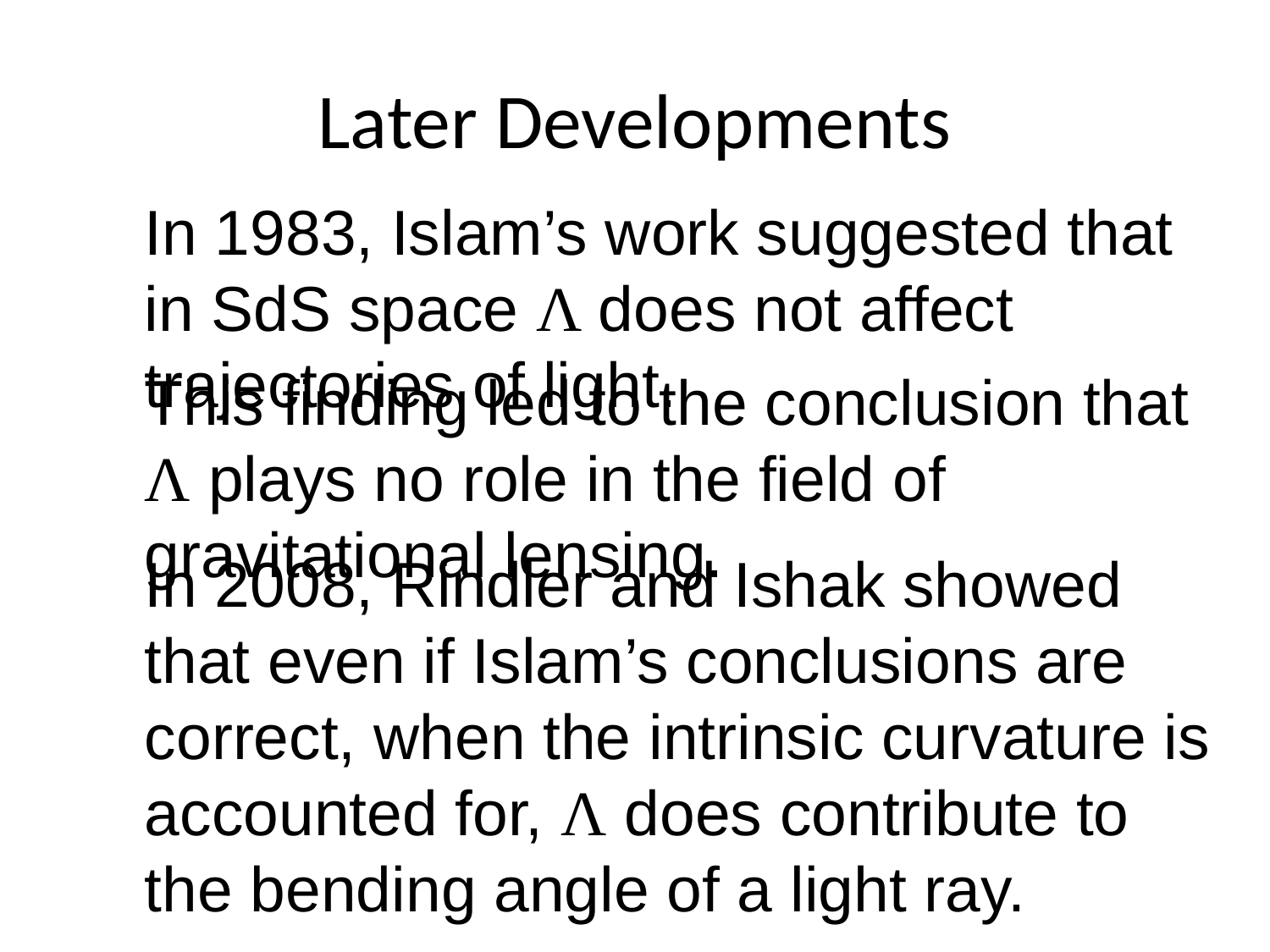

# Later Developments
In 1983, Islam’s work suggested that in SdS space Λ does not affect trajectories of light.
This finding led to the conclusion that Λ plays no role in the field of gravitational lensing.
In 2008, Rindler and Ishak showed that even if Islam’s conclusions are correct, when the intrinsic curvature is accounted for, Λ does contribute to the bending angle of a light ray.